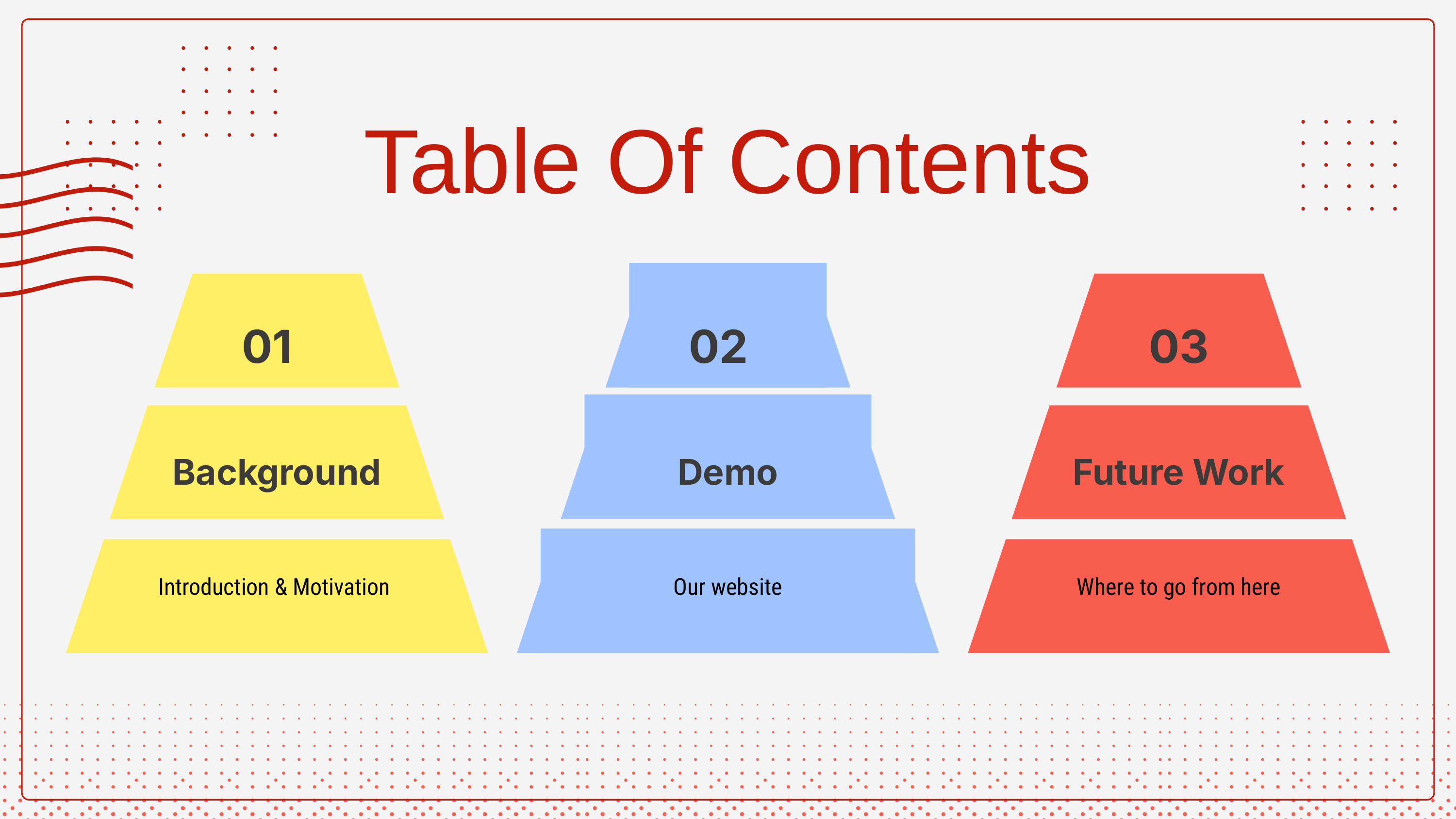

Table Of Contents

01
02
03

Background
Demo
Future Work

Introduction & Motivation
Our website
Where to go from here